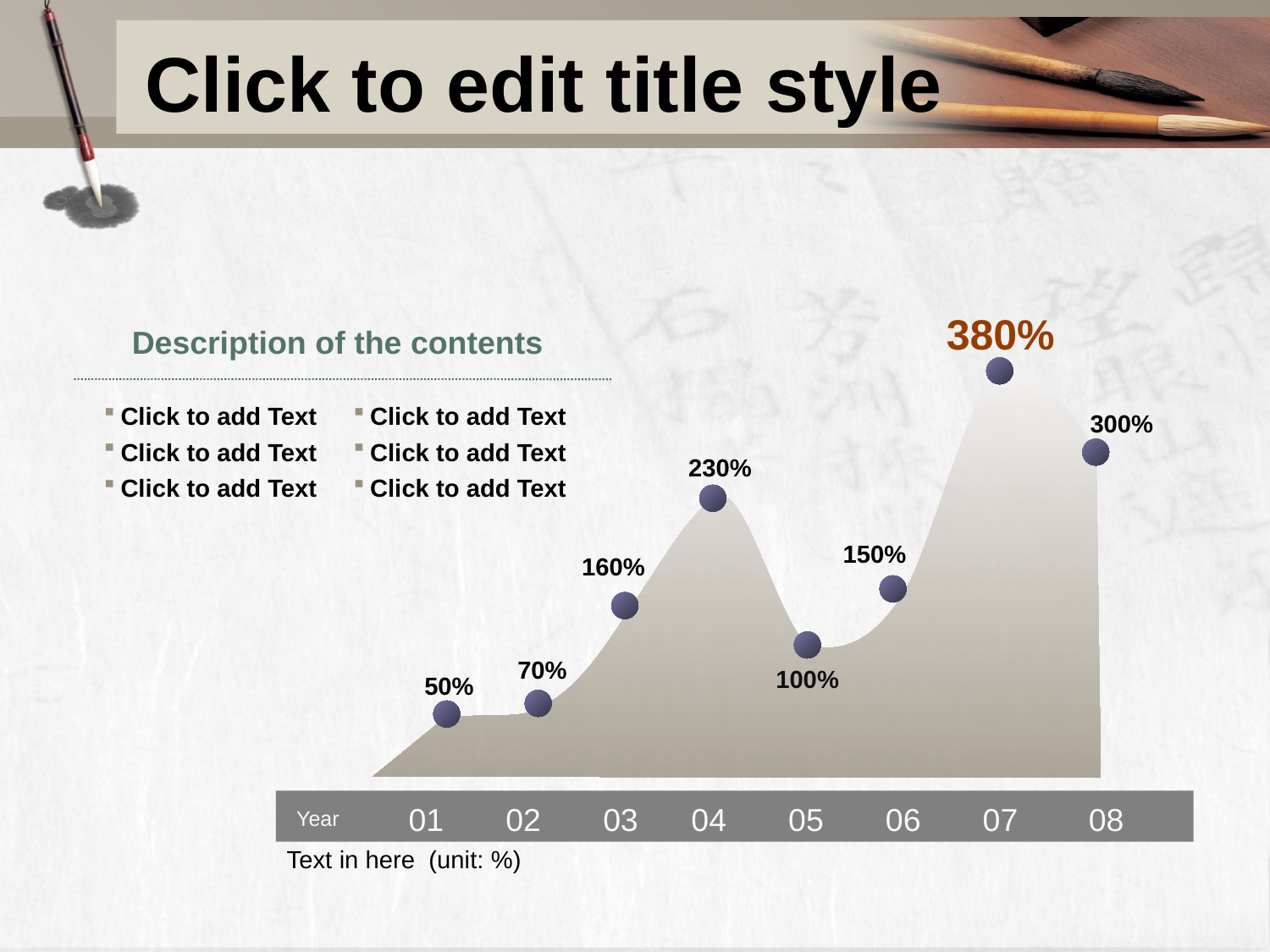

# Click to edit title style
380%
Description of the contents

Click to add Text
Click to add Text
Click to add Text
Click to add Text
Click to add Text
Click to add Text
300%

230%

150%
160%

70%
100%
50%

01       02       03      04       05       06       07        08
Year
Text in here  (unit: %)